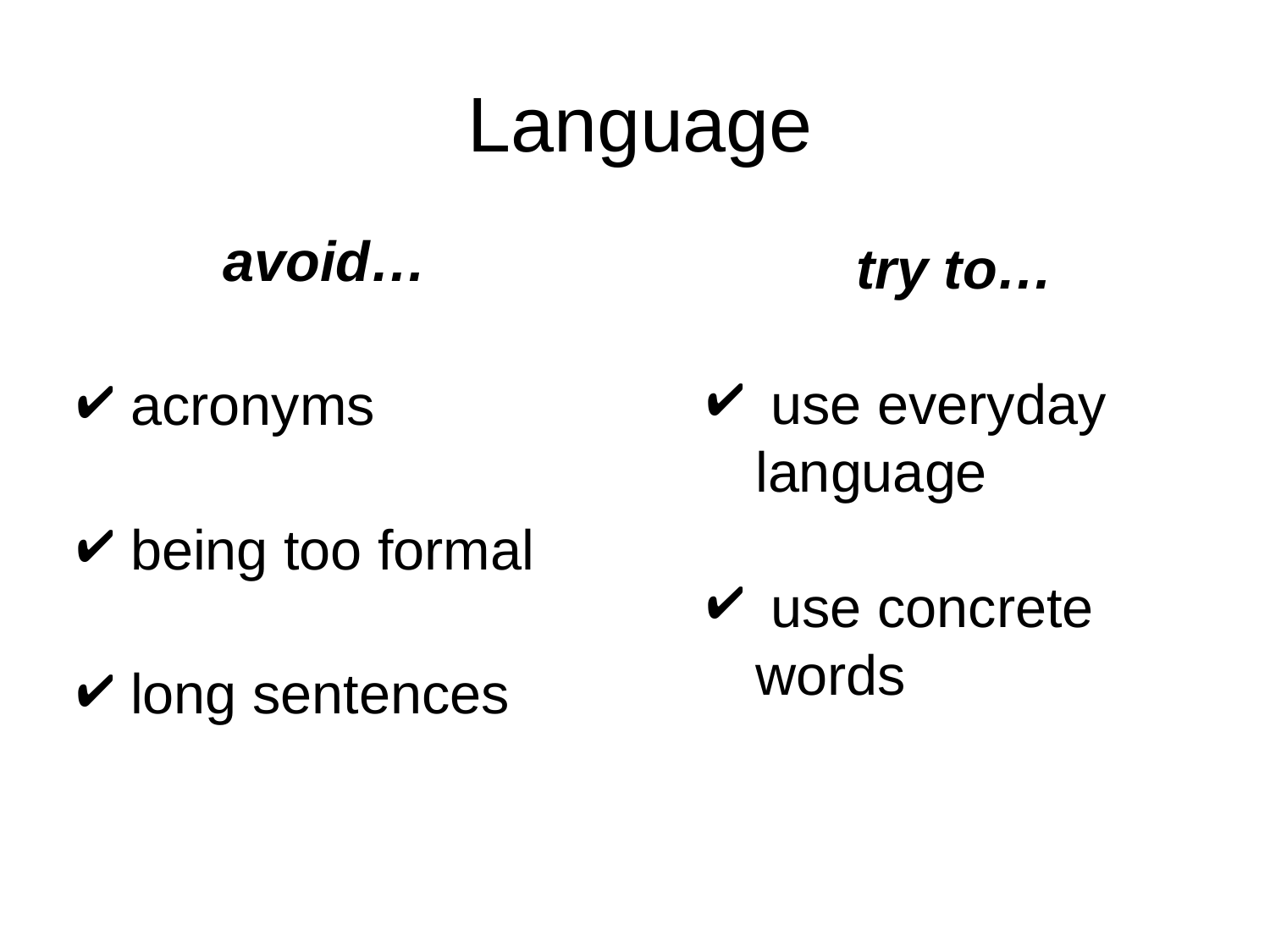

# Language
avoid…

 acronyms

 being too formal

 long sentences
try to…

 use everyday language

 use concrete  words